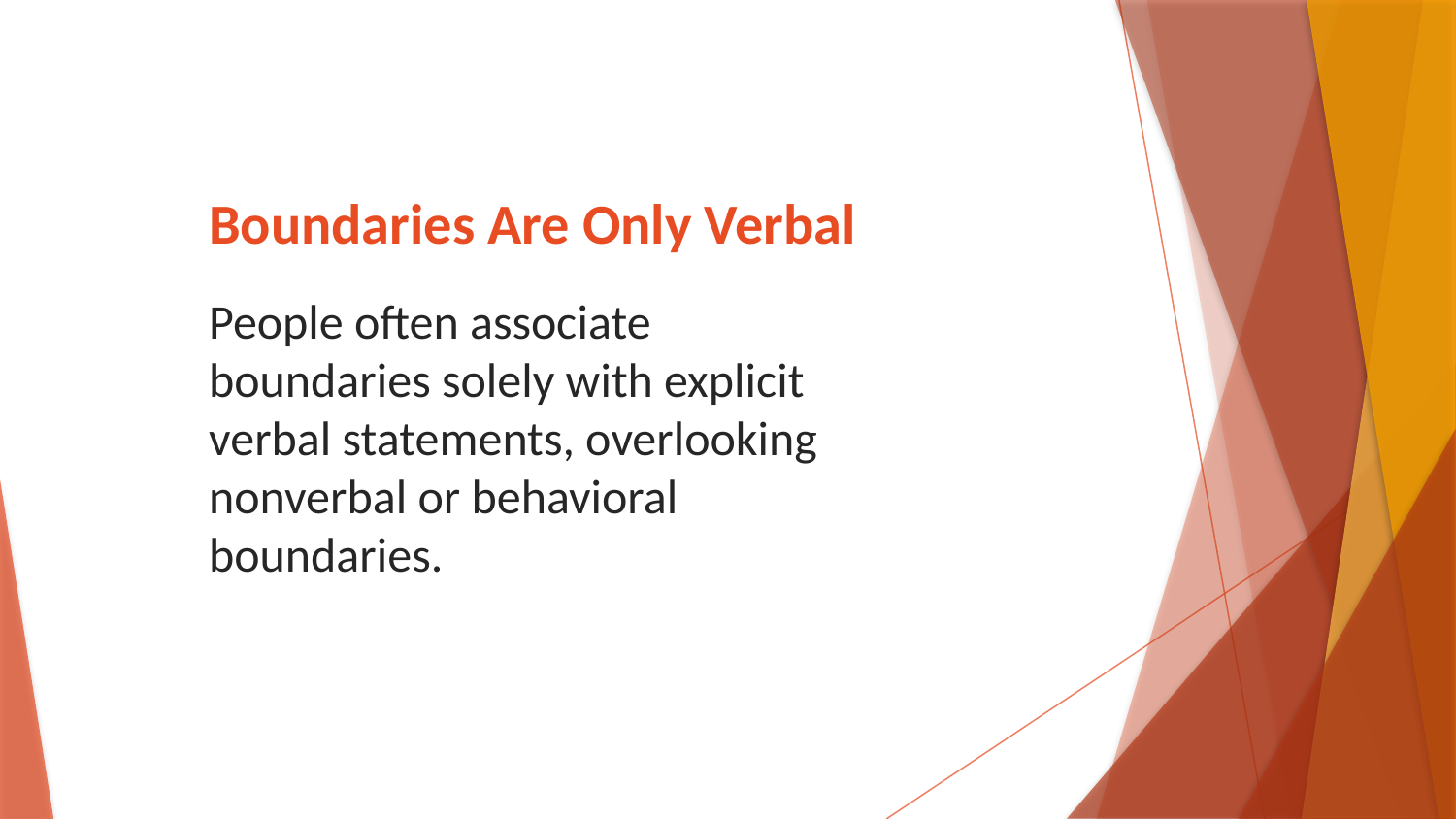

# Boundaries Are Only Verbal
People often associate boundaries solely with explicit verbal statements, overlooking nonverbal or behavioral boundaries.